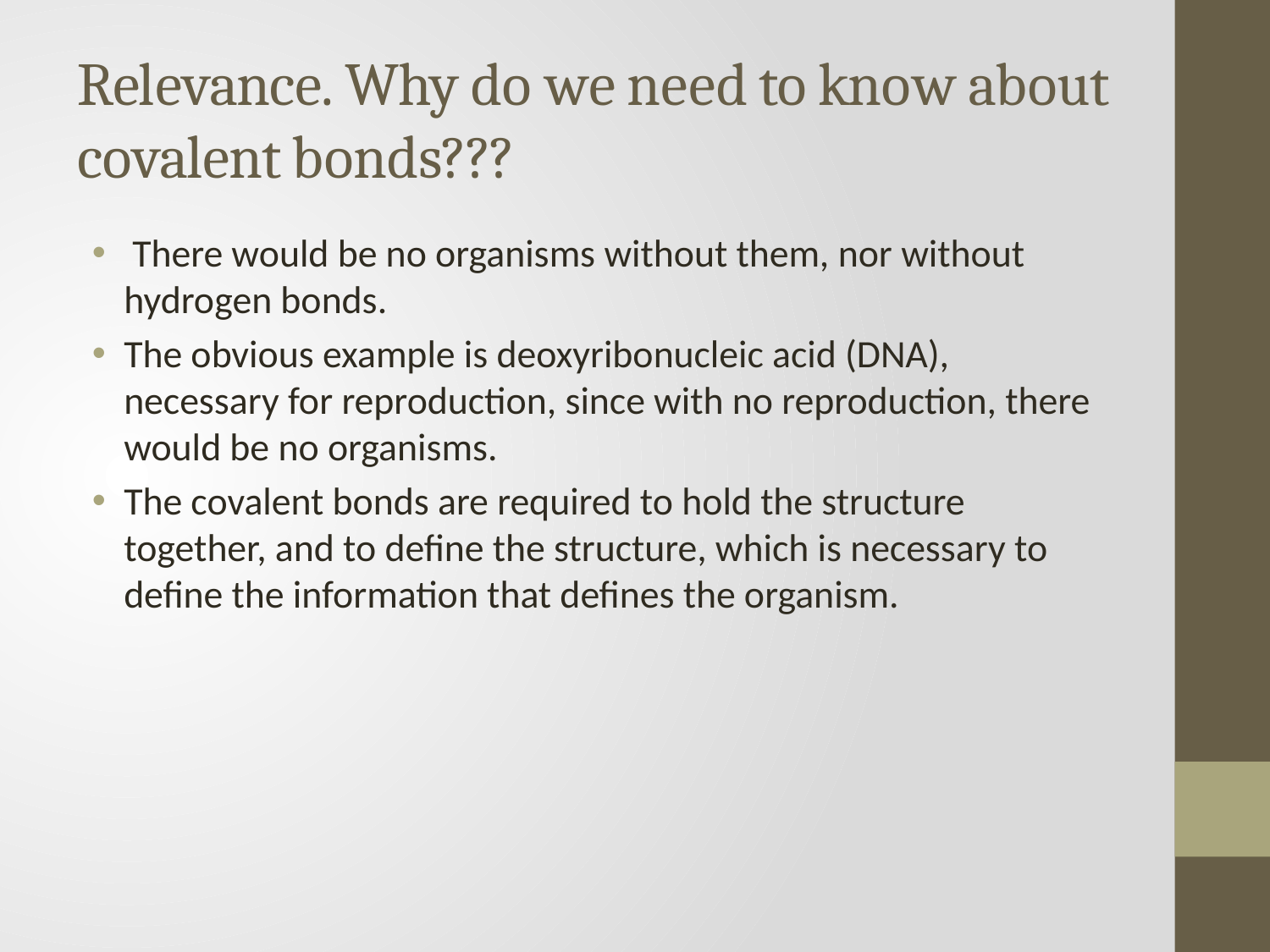

# Relevance. Why do we need to know about covalent bonds???
 There would be no organisms without them, nor without hydrogen bonds.
The obvious example is deoxyribonucleic acid (DNA), necessary for reproduction, since with no reproduction, there would be no organisms.
The covalent bonds are required to hold the structure together, and to define the structure, which is necessary to define the information that defines the organism.